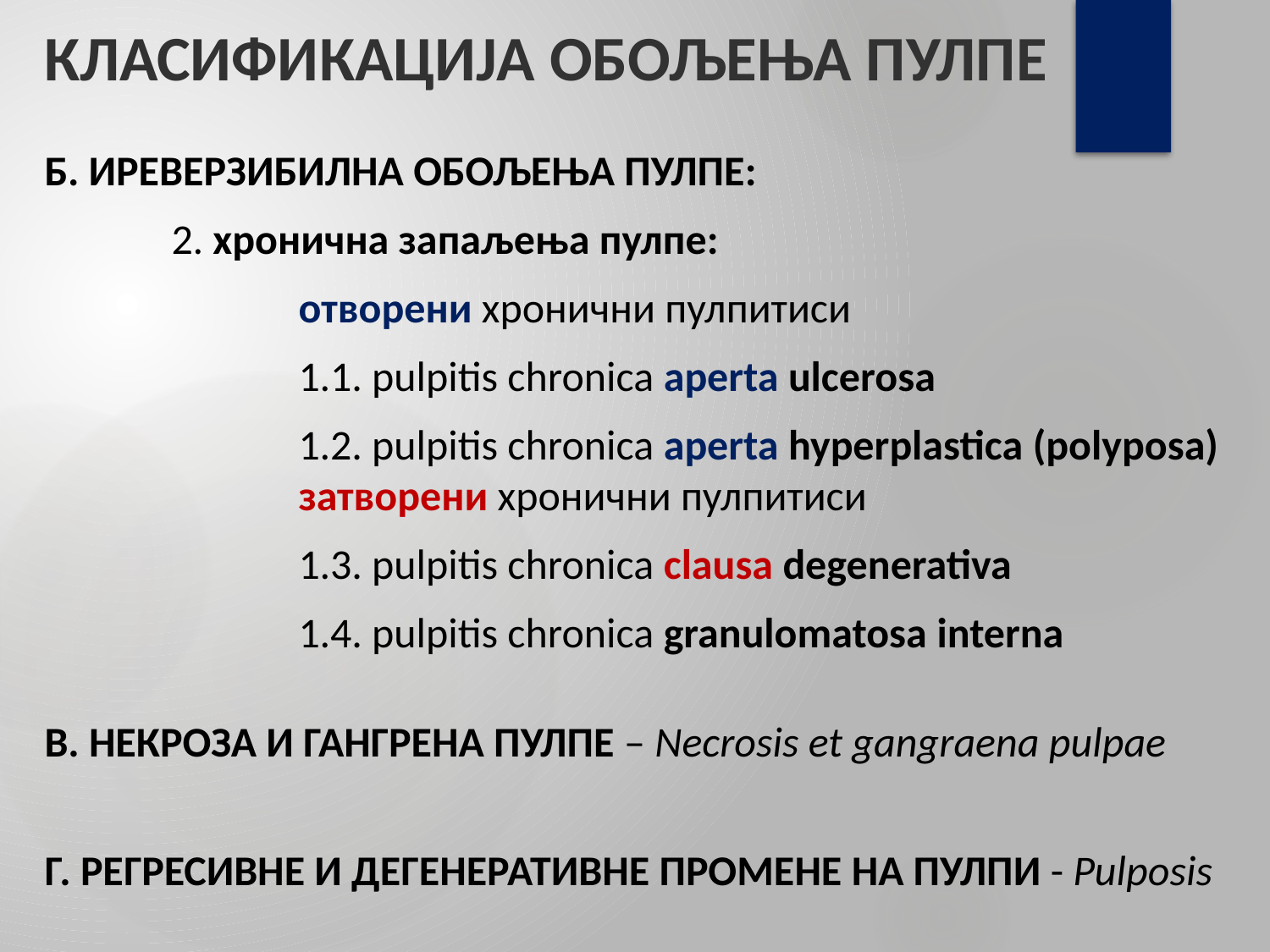

# КЛАСИФИКАЦИЈА ОБОЉЕЊА ПУЛПЕ
Б. ИРЕВЕРЗИБИЛНА ОБОЉЕЊА ПУЛПЕ:
	2. хронична запаљења пулпе:
		отворени хронични пулпитиси
		1.1. pulpitis chronica aperta ulcerosa
		1.2. pulpitis chronica aperta hyperplastica (polyposa) 		затворени хронични пулпитиси
		1.3. pulpitis chronica clausa degenerativa
		1.4. pulpitis chronica granulomatosa interna

В. НЕКРОЗА И ГАНГРЕНА ПУЛПЕ – Necrosis et gangraena pulpae

Г. РЕГРЕСИВНЕ И ДЕГЕНЕРАТИВНЕ ПРОМЕНЕ НА ПУЛПИ - Pulposis